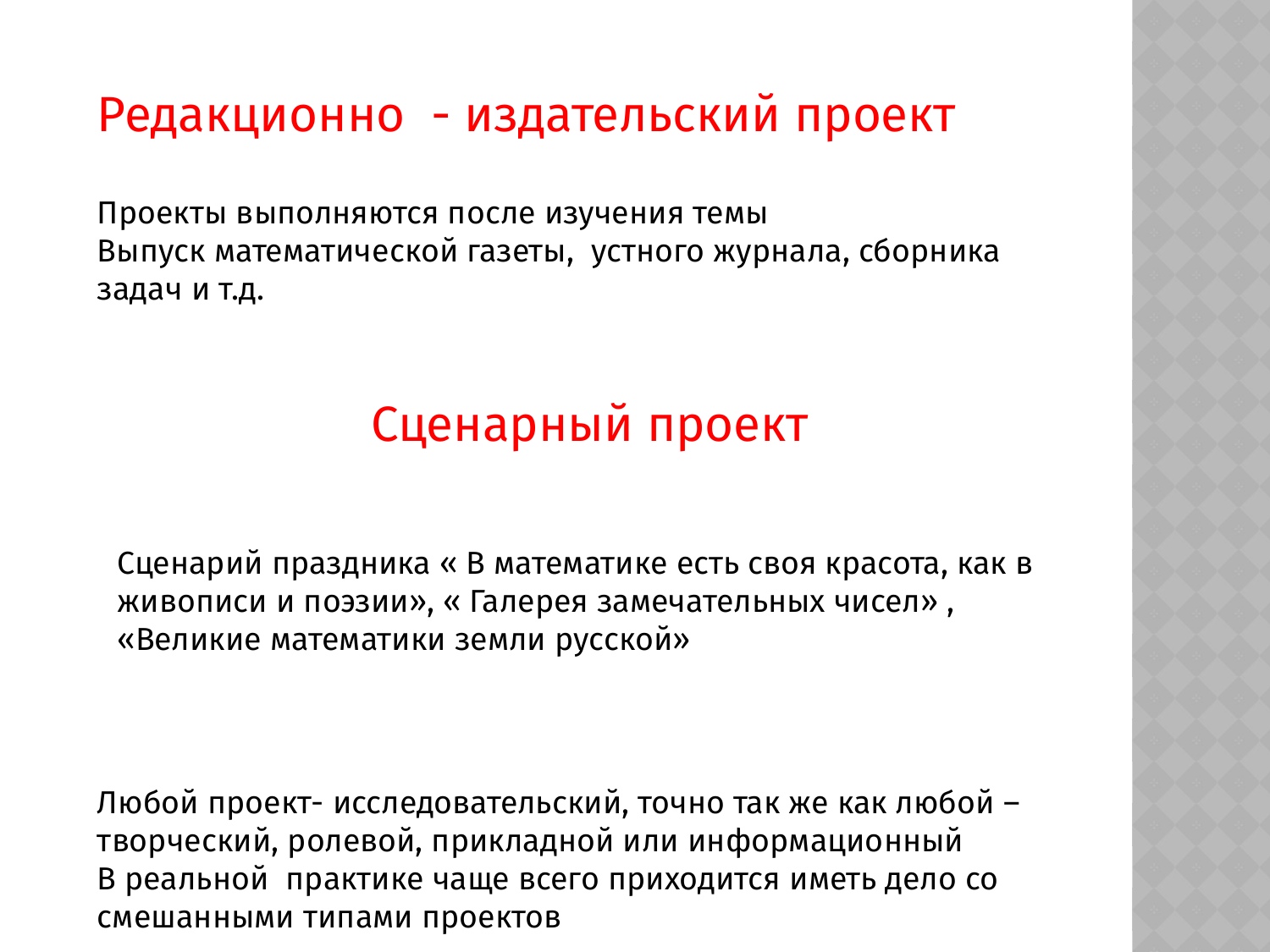

Редакционно  - издательский проект
Проекты выполняются после изучения темы
Выпуск математической газеты,  устного журнала, сборника задач и т.д.
Сценарный проект
Сценарий праздника « В математике есть своя красота, как в живописи и поэзии», « Галерея замечательных чисел» ,  «Великие математики земли русской»

Любой проект- исследовательский, точно так же как любой – творческий, ролевой, прикладной или информационный
В реальной  практике чаще всего приходится иметь дело со смешанными типами проектов